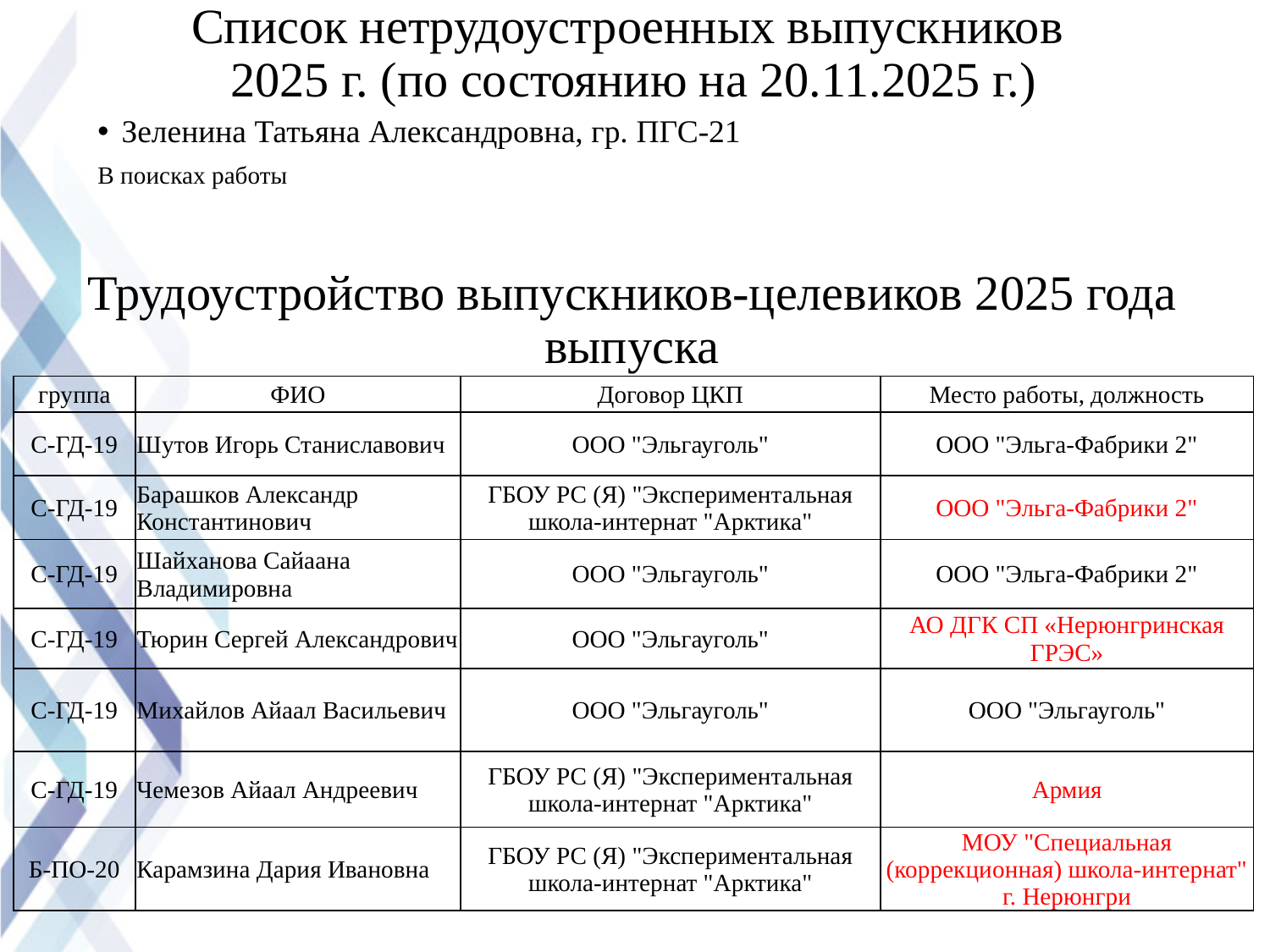

# Список нетрудоустроенных выпускников 2025 г. (по состоянию на 20.11.2025 г.)
Зеленина Татьяна Александровна, гр. ПГС-21
В поисках работы

Трудоустройство выпускников-целевиков 2025 года выпуска
| группа | ФИО | Договор ЦКП | Место работы, должность |
| --- | --- | --- | --- |
| С-ГД-19 | Шутов Игорь Станиславович | ООО "Эльгауголь" | ООО "Эльга-Фабрики 2" |
| С-ГД-19 | Барашков Александр Константинович | ГБОУ РС (Я) "Экспериментальная школа-интернат "Арктика" | ООО "Эльга-Фабрики 2" |
| С-ГД-19 | Шайханова Сайаана Владимировна | ООО "Эльгауголь" | ООО "Эльга-Фабрики 2" |
| С-ГД-19 | Тюрин Сергей Александрович | ООО "Эльгауголь" | АО ДГК СП «Нерюнгринская ГРЭС» |
| С-ГД-19 | Михайлов Айаал Васильевич | ООО "Эльгауголь" | ООО "Эльгауголь" |
| С-ГД-19 | Чемезов Айаал Андреевич | ГБОУ РС (Я) "Экспериментальная школа-интернат "Арктика" | Армия |
| Б-ПО-20 | Карамзина Дария Ивановна | ГБОУ РС (Я) "Экспериментальная школа-интернат "Арктика" | МОУ "Специальная (коррекционная) школа-интернат" г. Нерюнгри |